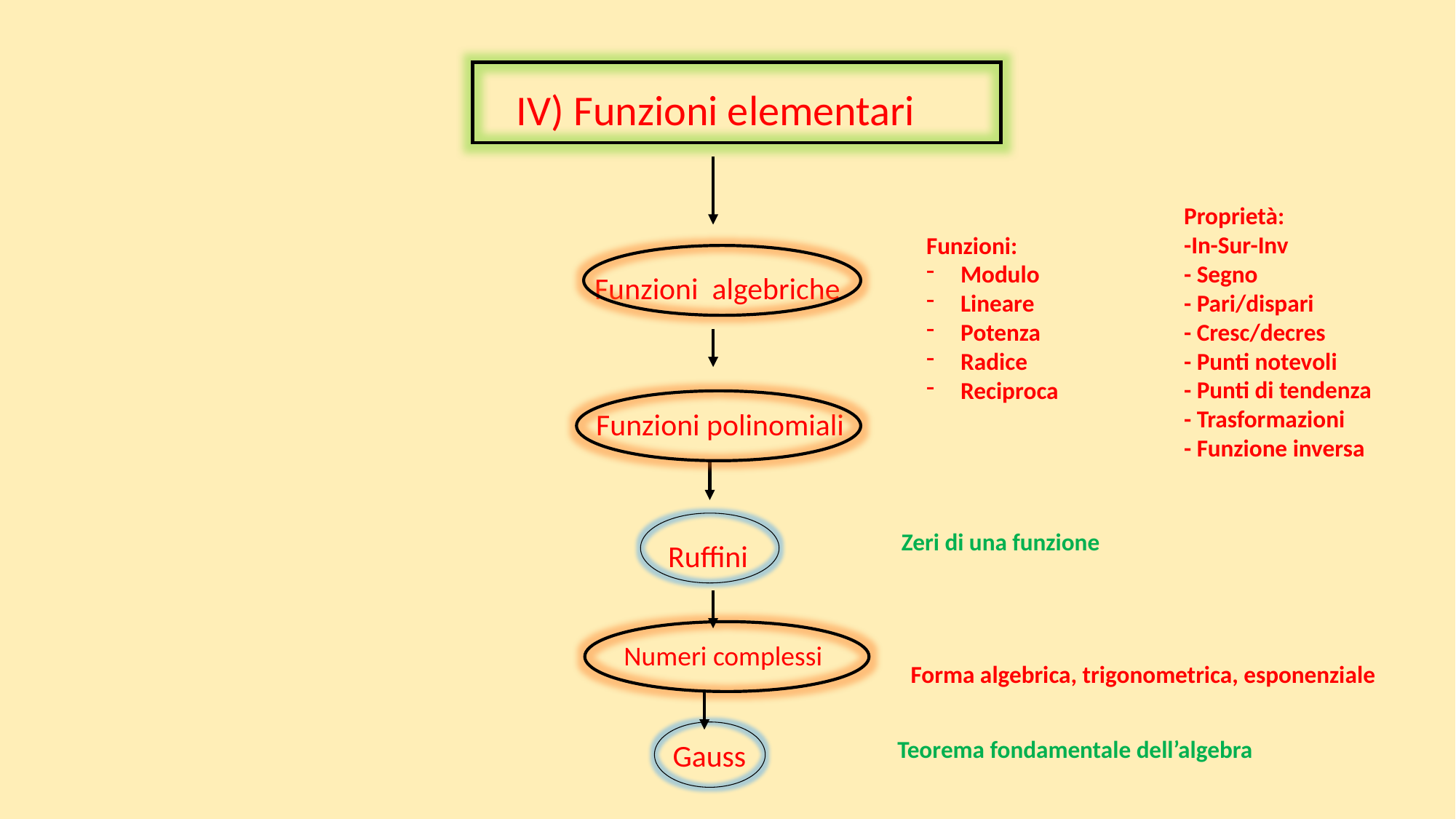

IV) Funzioni elementari
Proprietà:
-In-Sur-Inv
- Segno
- Pari/dispari
- Cresc/decres
- Punti notevoli
- Punti di tendenza
- Trasformazioni
- Funzione inversa

Funzioni:
Modulo
Lineare
Potenza
Radice
Reciproca

Funzioni  algebriche

Funzioni polinomiali

Zeri di una funzione
    Ruffini

Numeri complessi
Forma algebrica, trigonometrica, esponenziale
    Gauss

Teorema fondamentale dell’algebra